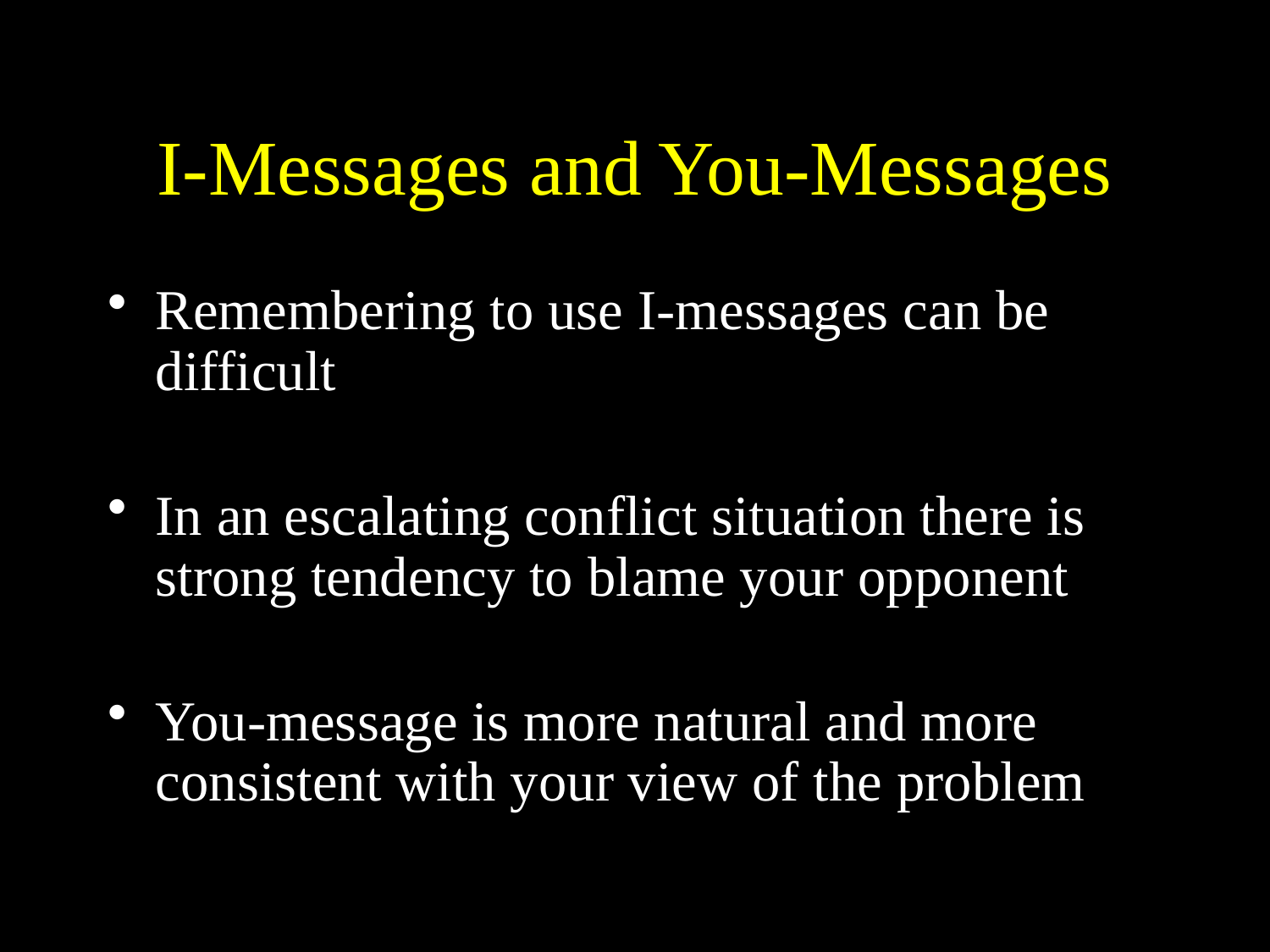

# I-Messages and You-Messages
Remembering to use I-messages can be difficult

In an escalating conflict situation there is strong tendency to blame your opponent

You-message is more natural and more consistent with your view of the problem